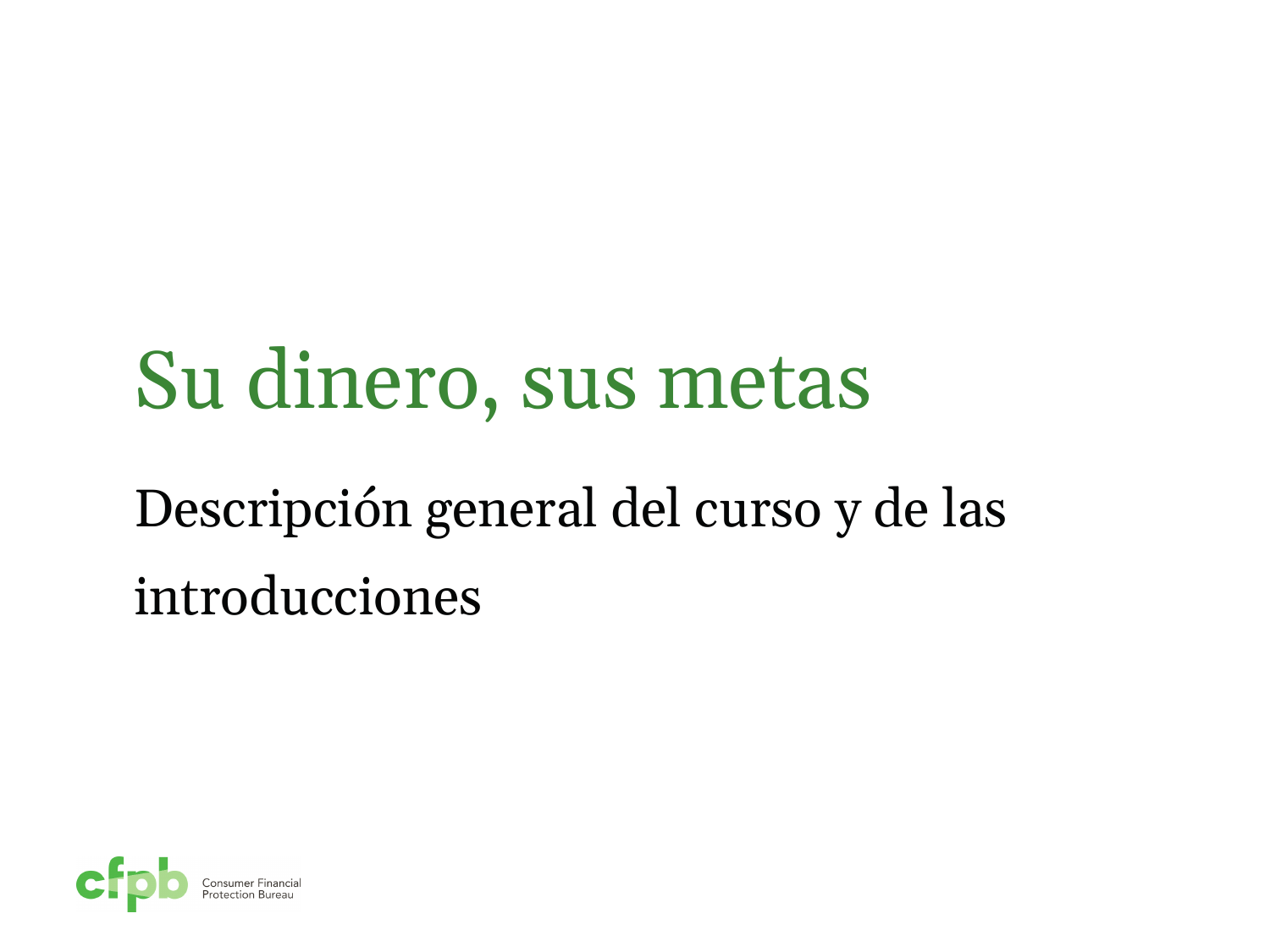

# Su dinero, sus metas
Descripción general del curso y de las introducciones